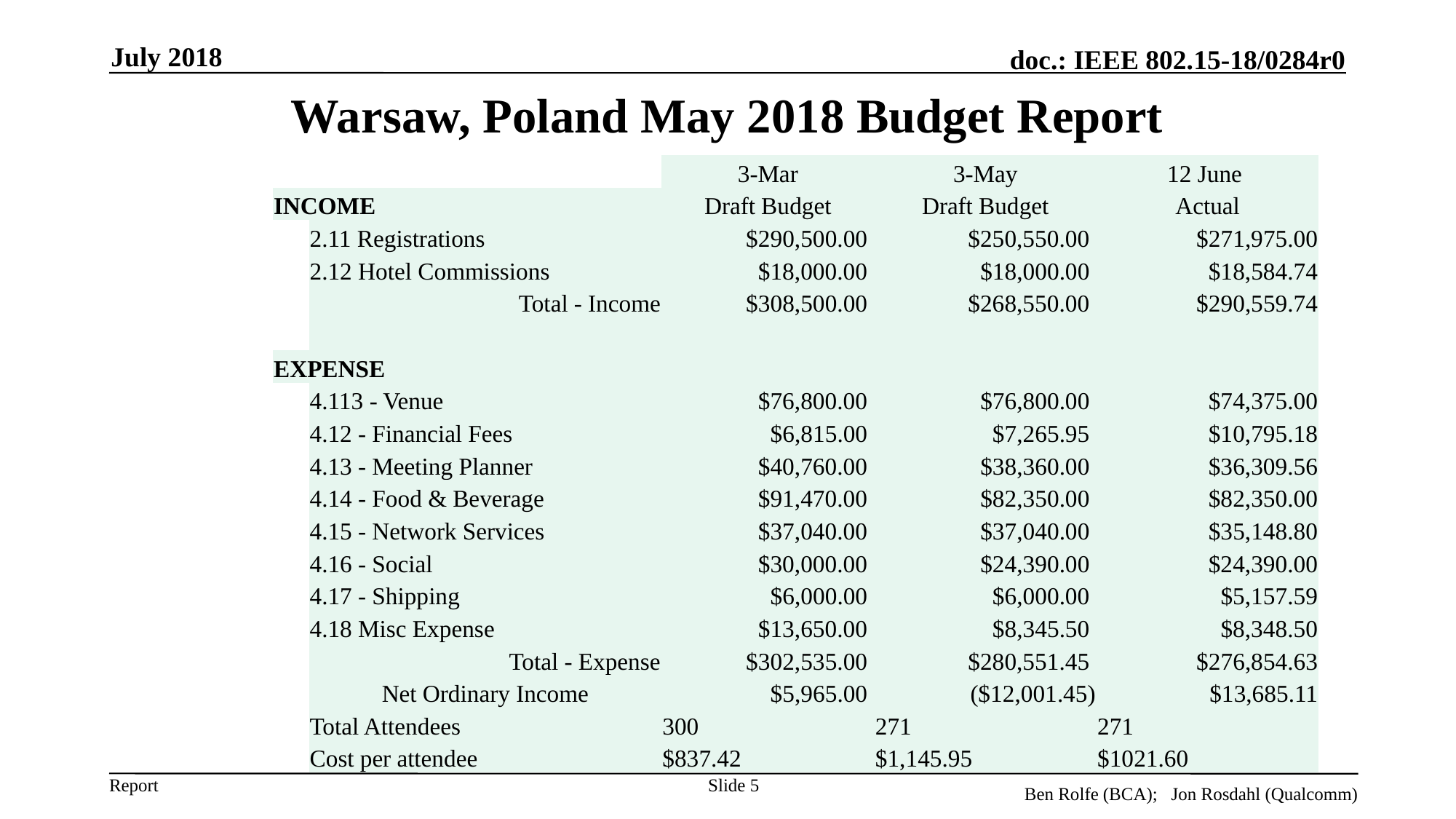

July 2018
# Warsaw, Poland May 2018 Budget Report
|  |  | 3-Mar | 3-May | 12 June |
| --- | --- | --- | --- | --- |
| INCOME |  | Draft Budget | Draft Budget | Actual |
|  | 2.11 Registrations | $290,500.00 | $250,550.00 | $271,975.00 |
|  | 2.12 Hotel Commissions | $18,000.00 | $18,000.00 | $18,584.74 |
|  | Total - Income | $308,500.00 | $268,550.00 | $290,559.74 |
|  |  |  |  |  |
| EXPENSE |  |  |  |  |
|  | 4.113 - Venue | $76,800.00 | $76,800.00 | $74,375.00 |
|  | 4.12 - Financial Fees | $6,815.00 | $7,265.95 | $10,795.18 |
|  | 4.13 - Meeting Planner | $40,760.00 | $38,360.00 | $36,309.56 |
|  | 4.14 - Food & Beverage | $91,470.00 | $82,350.00 | $82,350.00 |
|  | 4.15 - Network Services | $37,040.00 | $37,040.00 | $35,148.80 |
|  | 4.16 - Social | $30,000.00 | $24,390.00 | $24,390.00 |
|  | 4.17 - Shipping | $6,000.00 | $6,000.00 | $5,157.59 |
|  | 4.18 Misc Expense | $13,650.00 | $8,345.50 | $8,348.50 |
|  | Total - Expense | $302,535.00 | $280,551.45 | $276,854.63 |
|  | Net Ordinary Income | $5,965.00 | ($12,001.45) | $13,685.11 |
|  | Total Attendees | 300 | 271 | 271 |
|  | Cost per attendee | $837.42 | $1,145.95 | $1021.60 |
Slide 5
Ben Rolfe (BCA);   Jon Rosdahl (Qualcomm)